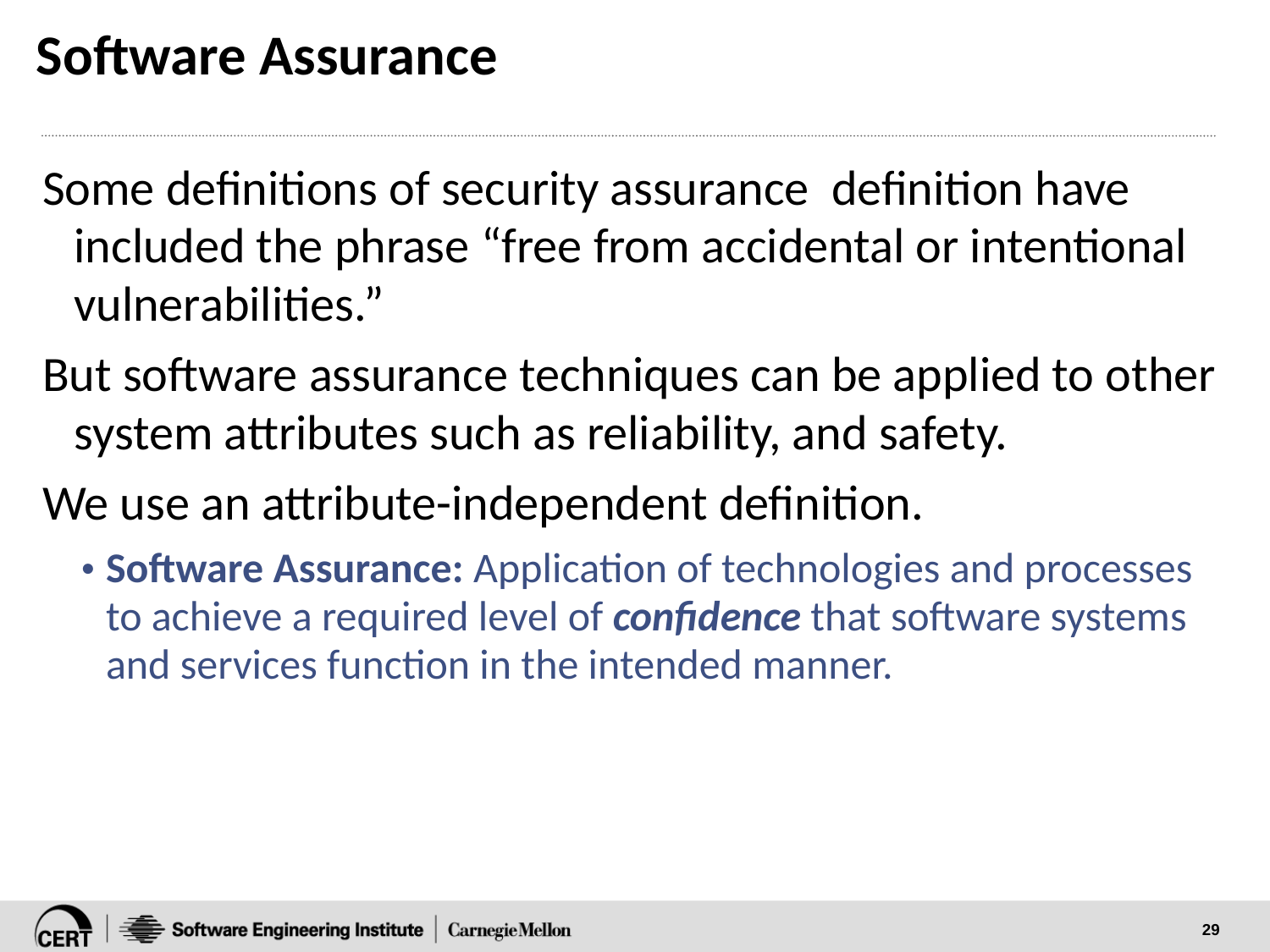

# Software Assurance
Some definitions of security assurance  definition have included the phrase “free from accidental or intentional vulnerabilities.”
But software assurance techniques can be applied to other system attributes such as reliability, and safety.
We use an attribute-independent definition.
Software Assurance: Application of technologies and processes to achieve a required level of confidence that software systems and services function in the intended manner.